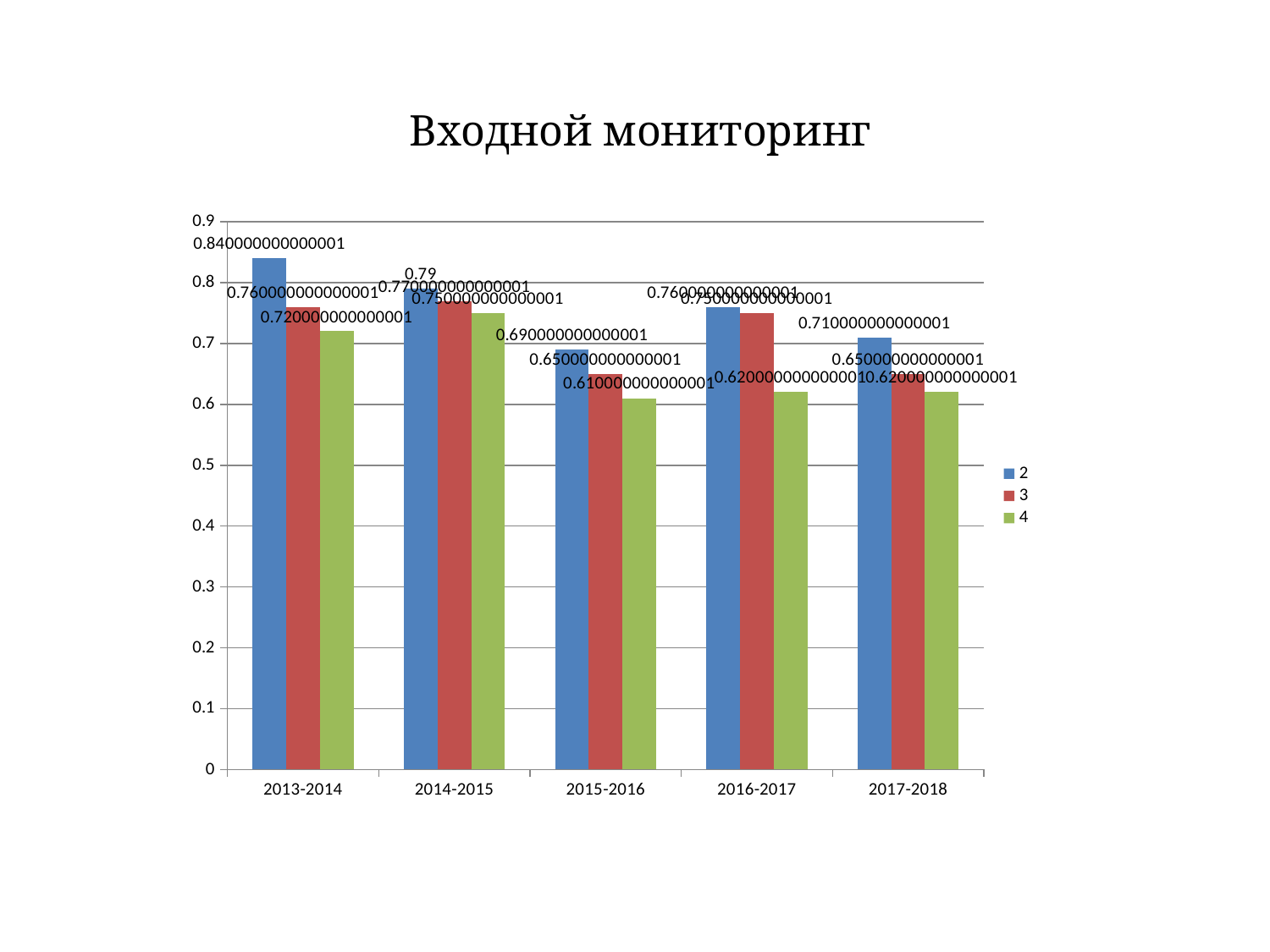

# Входной мониторинг

### Chart

| Category | 2 | 3 | 4 |
|---|---|---|---|
| 2013-2014 | 0.8400000000000006 | 0.7600000000000012 | 0.7200000000000006 |
| 2014-2015 | 0.79 | 0.7700000000000007 | 0.7500000000000012 |
| 2015-2016 | 0.6900000000000011 | 0.6500000000000014 | 0.6100000000000007 |
| 2016-2017 | 0.7600000000000012 | 0.7500000000000012 | 0.6200000000000011 |
| 2017-2018 | 0.7100000000000006 | 0.6500000000000014 | 0.6200000000000011 |